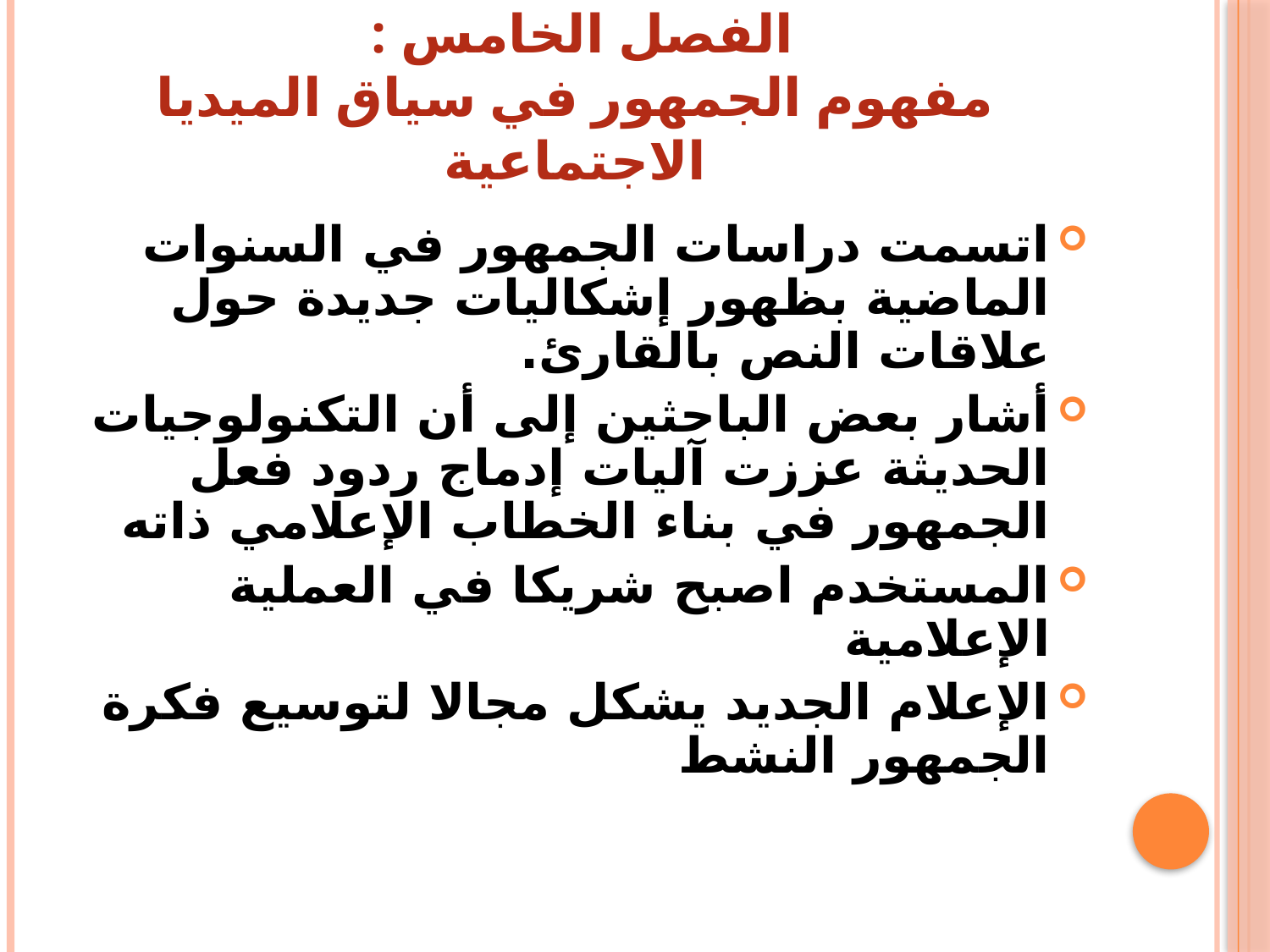

# الفصل الخامس : مفهوم الجمهور في سياق الميديا الاجتماعية
اتسمت دراسات الجمهور في السنوات الماضية بظهور إشكاليات جديدة حول علاقات النص بالقارئ.
أشار بعض الباحثين إلى أن التكنولوجيات الحديثة عززت آليات إدماج ردود فعل الجمهور في بناء الخطاب الإعلامي ذاته
المستخدم اصبح شريكا في العملية الإعلامية
الإعلام الجديد يشكل مجالا لتوسيع فكرة الجمهور النشط